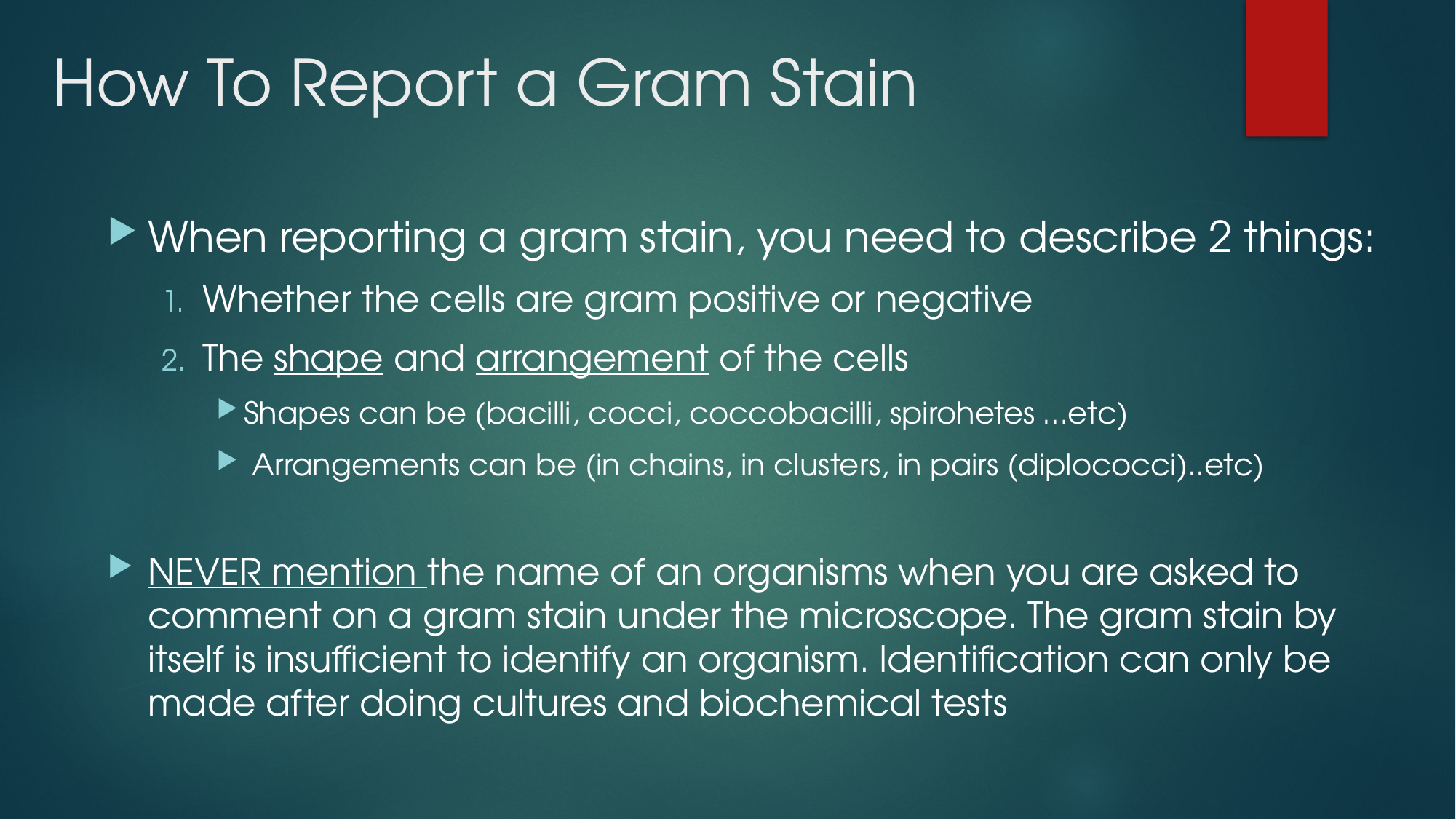

# How To Report a Gram Stain
When reporting a gram stain, you need to describe 2 things:
Whether the cells are gram positive or negative
The shape and arrangement of the cells
Shapes can be (bacilli, cocci, coccobacilli, spirohetes …etc)
 Arrangements can be (in chains, in clusters, in pairs (diplococci)..etc)

NEVER mention the name of an organisms when you are asked to comment on a gram stain under the microscope. The gram stain by itself is insufficient to identify an organism. Identification can only be made after doing cultures and biochemical tests